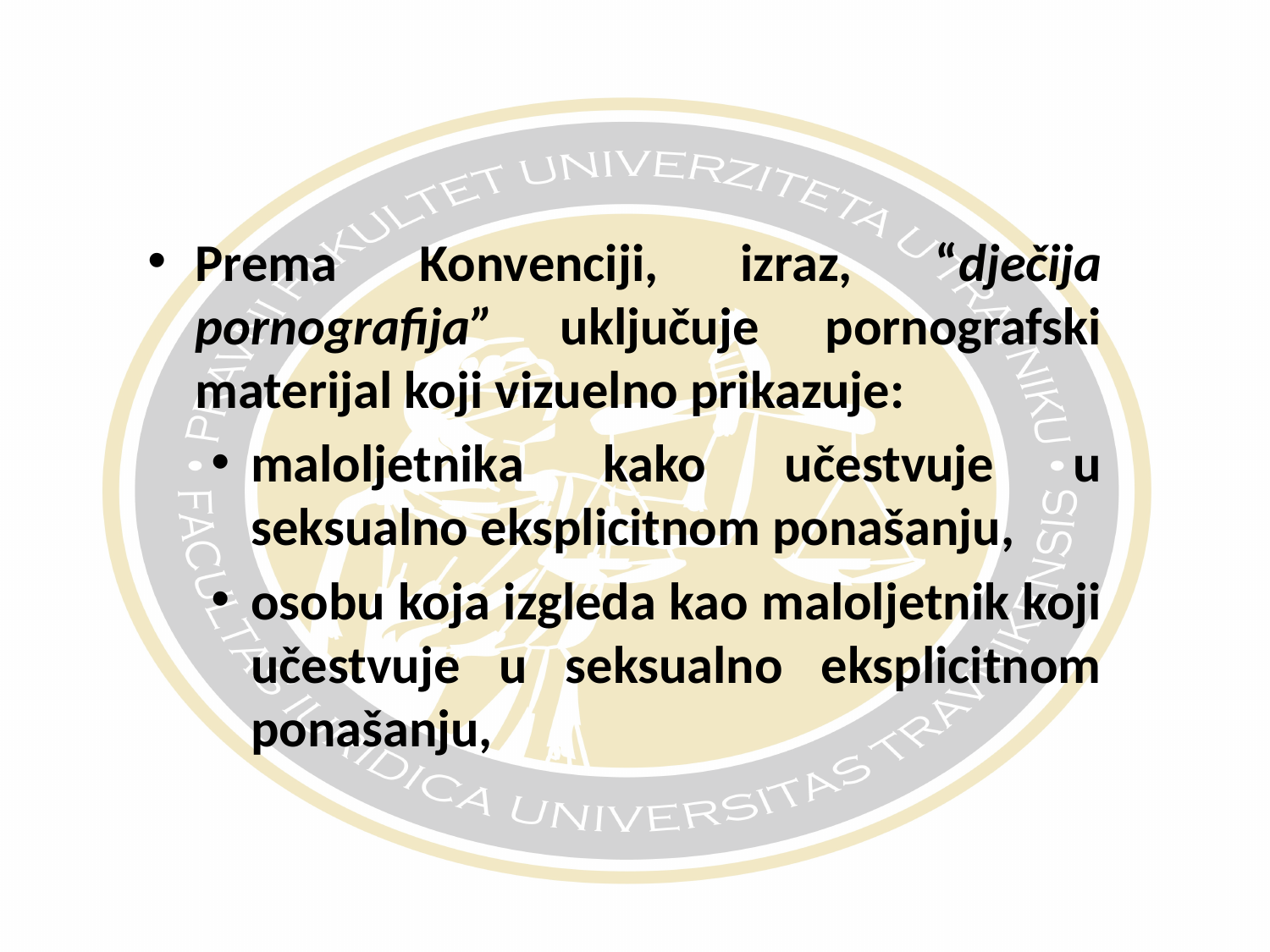

#
Prema Konvenciji, izraz, “dječija pornografija” uključuje pornografski materijal koji vizuelno prikazuje:
maloljetnika kako učestvuje u seksualno eksplicitnom ponašanju,
osobu koja izgleda kao maloljetnik koji učestvuje u seksualno eksplicitnom ponašanju,